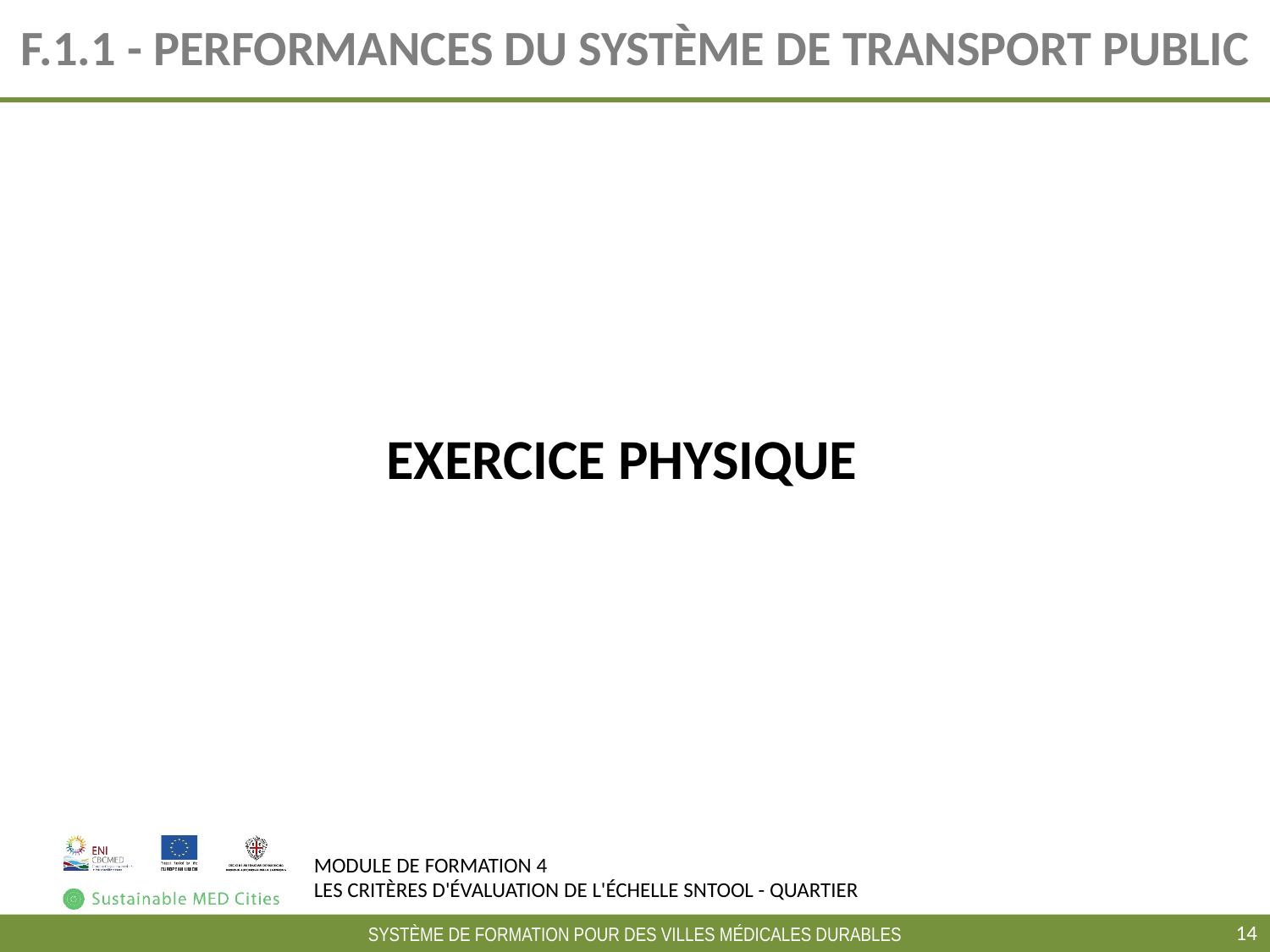

# F.1.1 - PERFORMANCES DU SYSTÈME DE TRANSPORT PUBLIC

EXERCICE PHYSIQUE
14